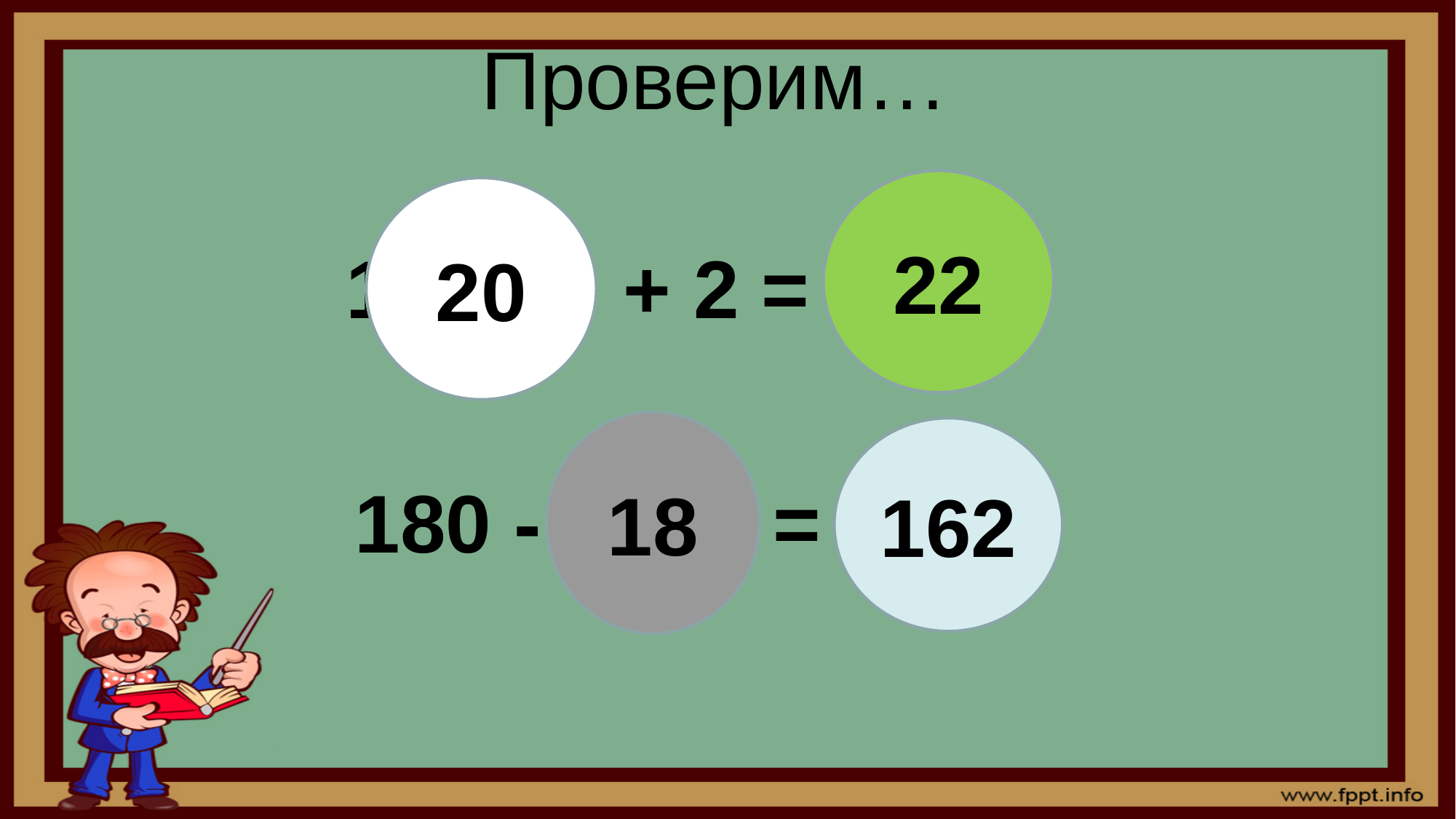

# Проверим…
22
20
180 : 9 + 2 =
18
162
180 - 9 · 2  =